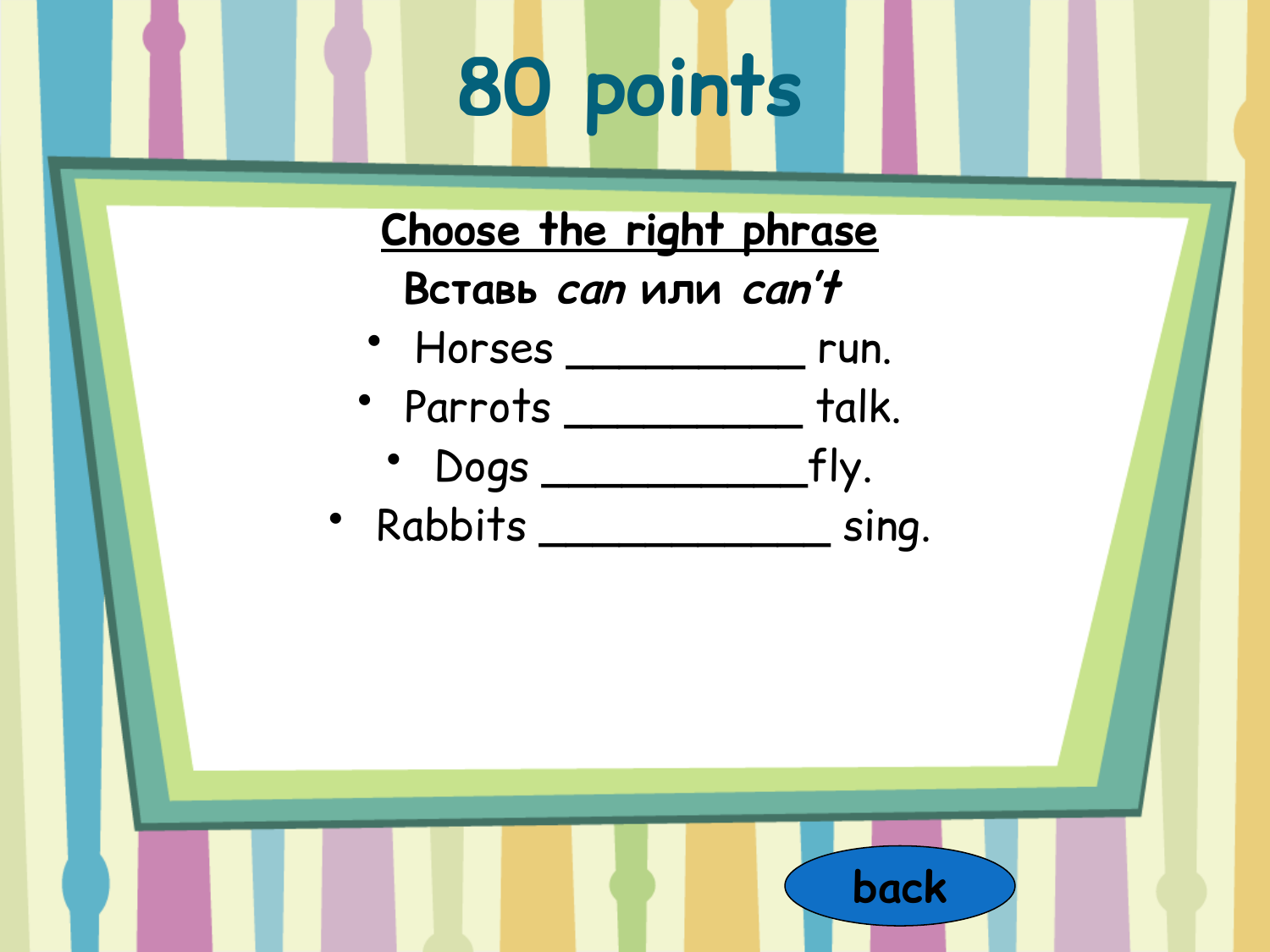

80 points
Choose the right phrase
Вставь can или can’t
Horses _________ run.
Parrots _________ talk.
Dogs __________fly.
Rabbits ___________ sing.

back